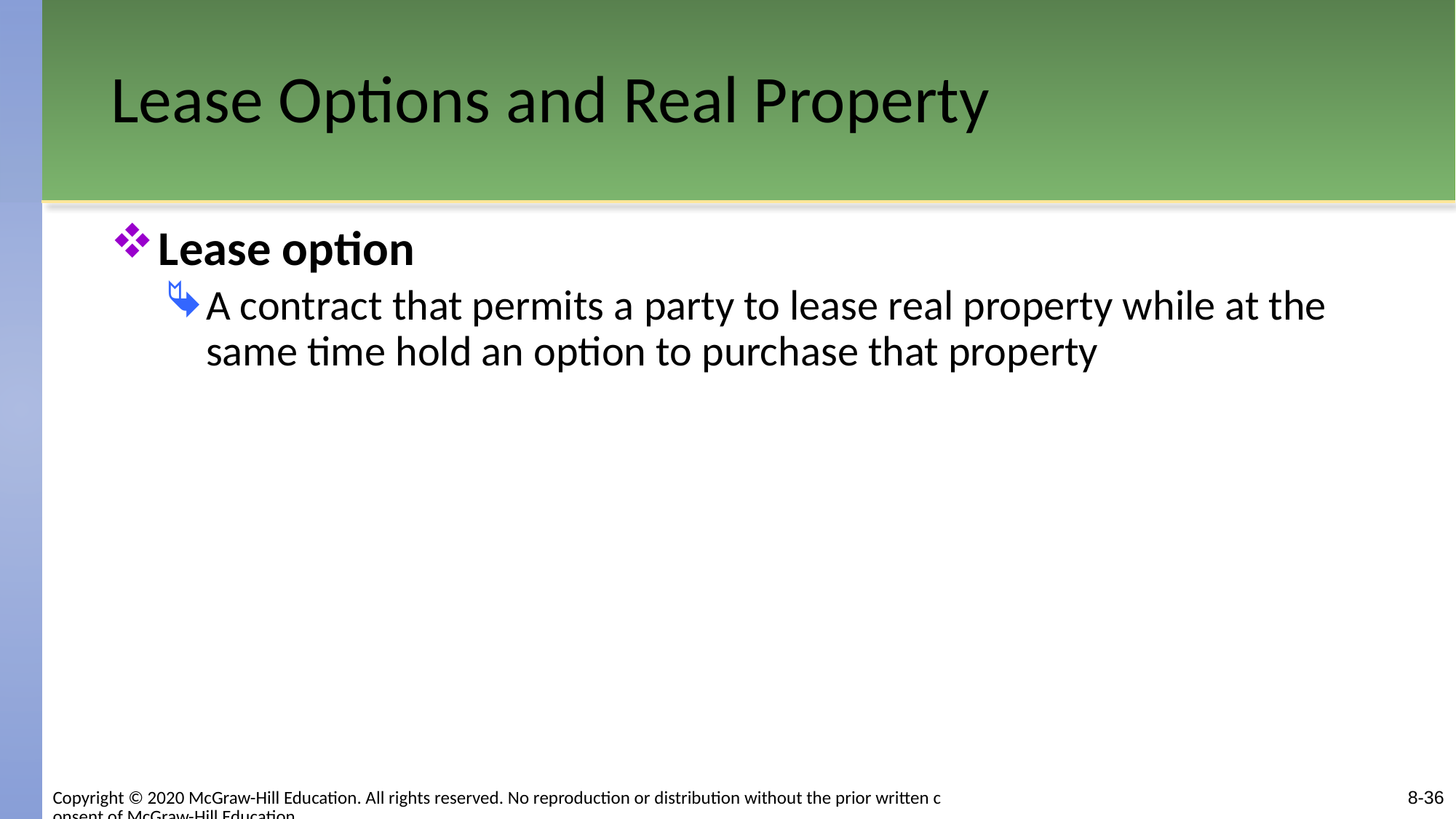

# Lease Options and Real Property
Lease option
A contract that permits a party to lease real property while at the same time hold an option to purchase that property

8-36
Copyright © 2020 McGraw-Hill Education. All rights reserved. No reproduction or distribution without the prior written consent of McGraw-Hill Education.